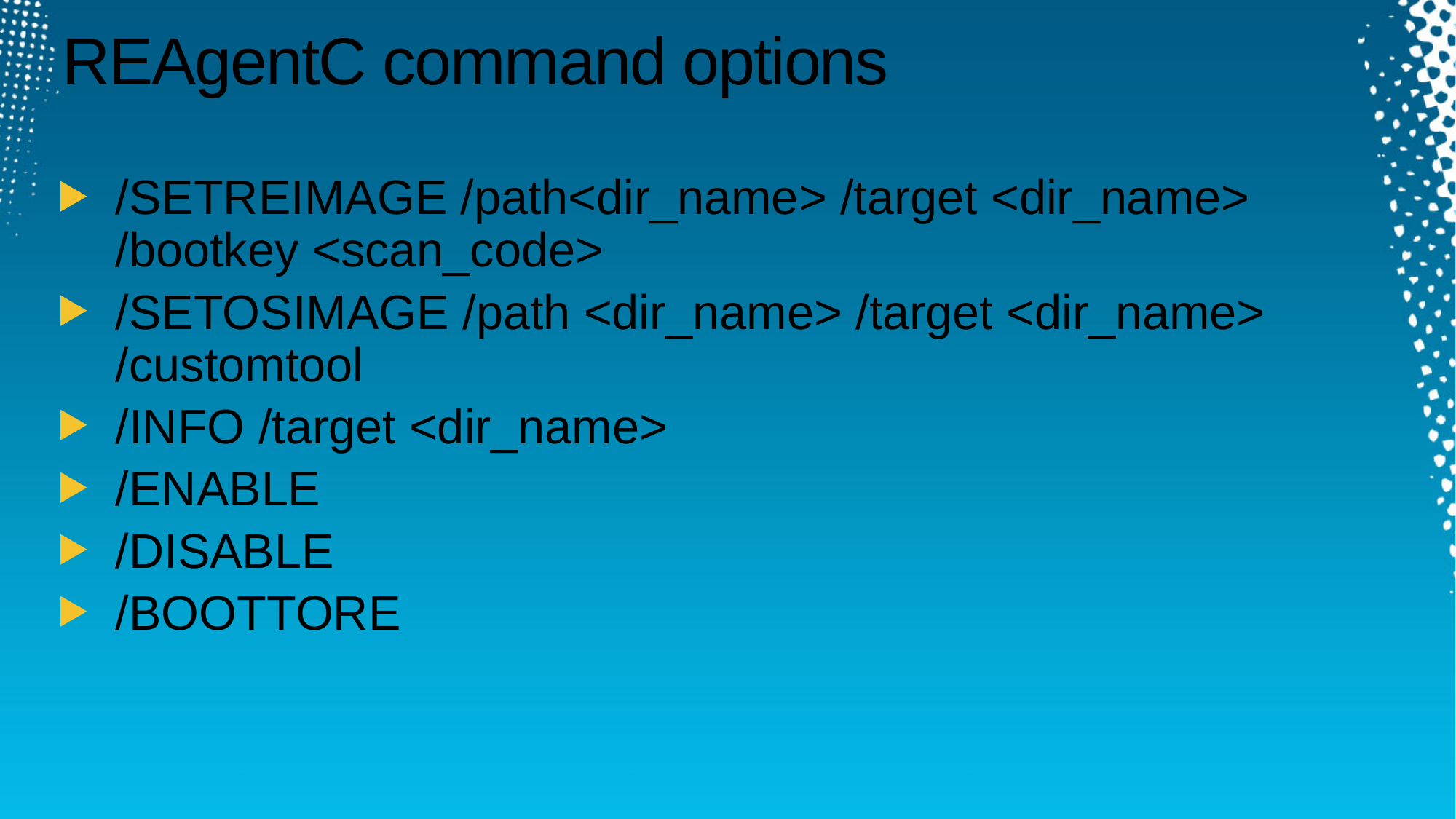

# REAgentC command options
/SETREIMAGE /path<dir_name> /target <dir_name> /bootkey <scan_code>
/SETOSIMAGE /path <dir_name> /target <dir_name> /customtool
/INFO /target <dir_name>
/ENABLE
/DISABLE
/BOOTTORE